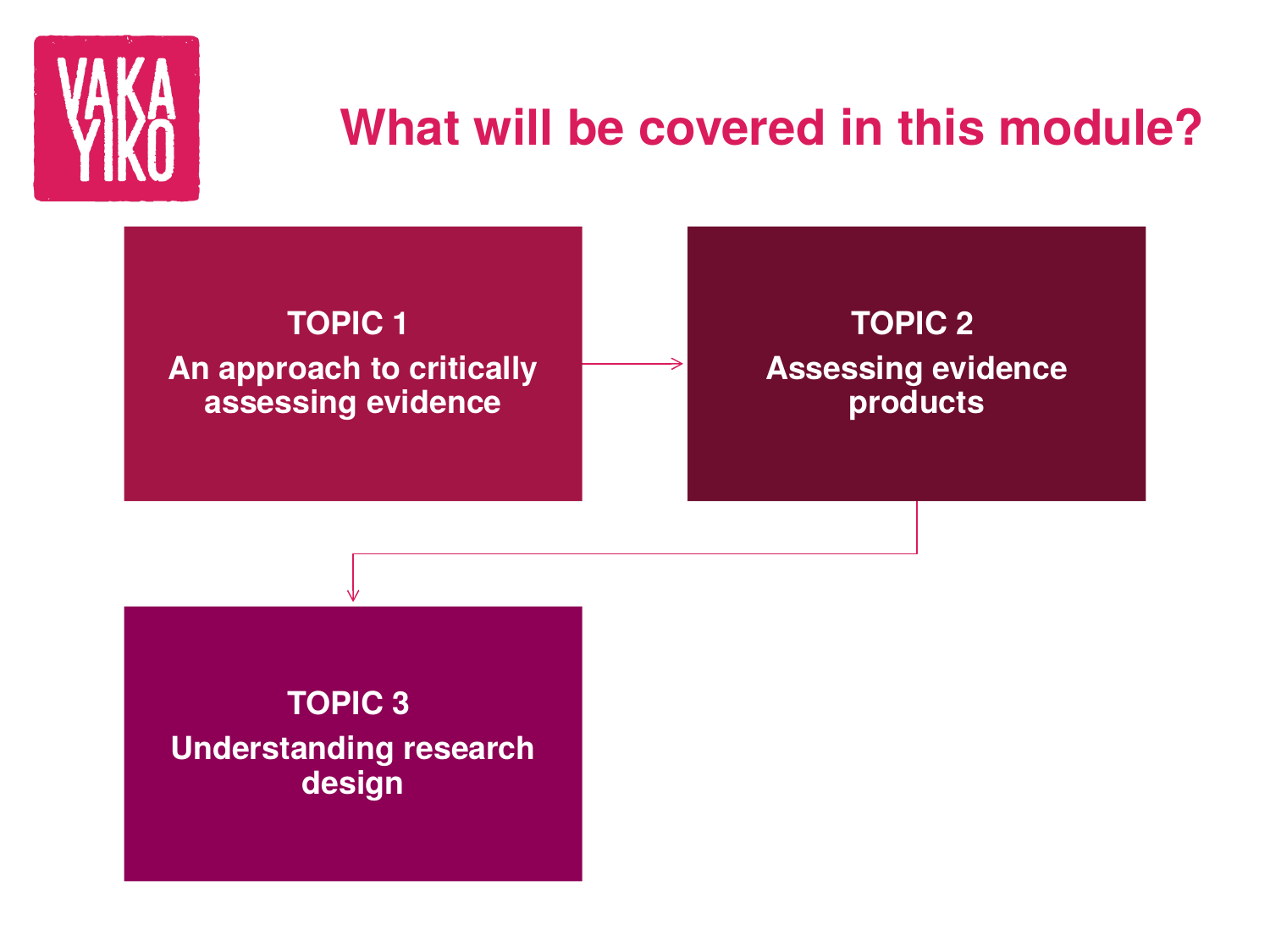

# What will be covered in this module?

TOPIC 1
An approach to critically assessing evidence

TOPIC 2
Assessing evidence products
TOPIC 3
Understanding research design